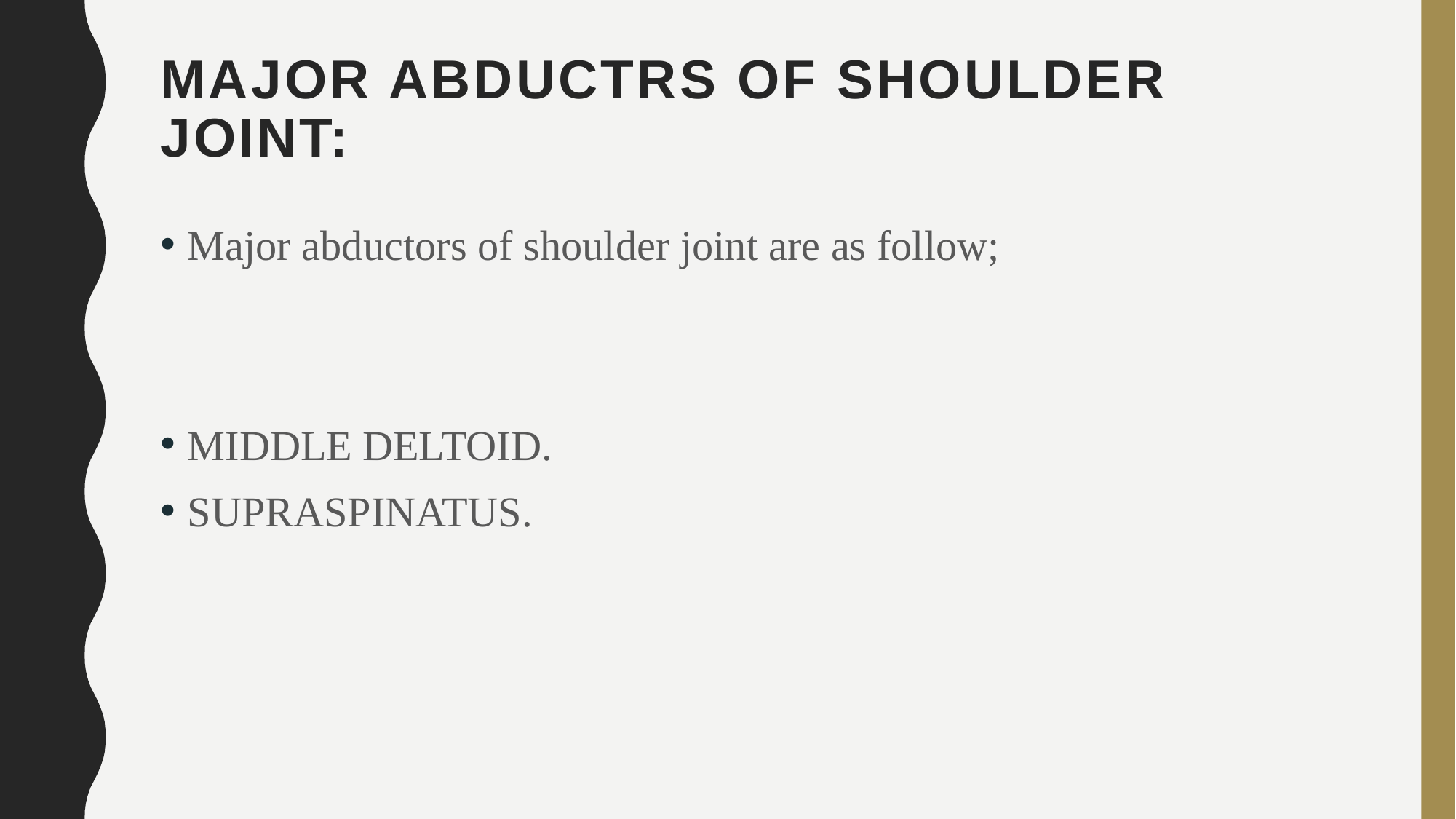

# MAJOR ABDUCTRS OF SHOULDER JOINT:
Major abductors of shoulder joint are as follow;

MIDDLE DELTOID.
SUPRASPINATUS.